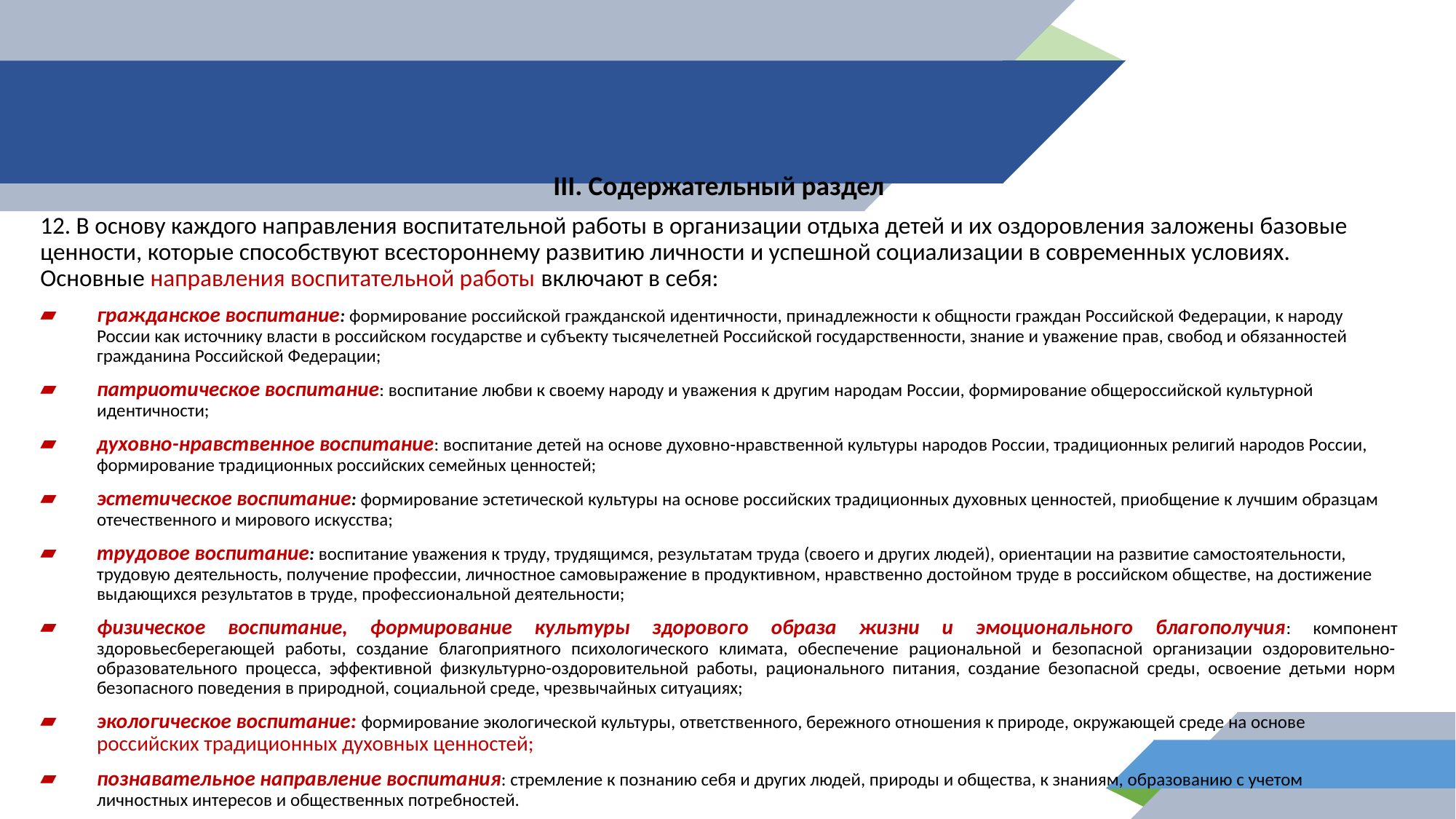

III. Содержательный раздел
12. В основу каждого направления воспитательной работы в организации отдыха детей и их оздоровления заложены базовые ценности, которые способствуют всестороннему развитию личности и успешной социализации в современных условиях.  Основные направления воспитательной работы включают в себя:
гражданское воспитание: формирование российской гражданской идентичности, принадлежности к общности граждан Российской Федерации, к народу России как источнику власти в российском государстве и субъекту тысячелетней Российской государственности, знание и уважение прав, свобод и обязанностей гражданина Российской Федерации;
патриотическое воспитание: воспитание любви к своему народу и уважения к другим народам России, формирование общероссийской культурной идентичности;
духовно-нравственное воспитание: воспитание детей на основе духовно-нравственной культуры народов России, традиционных религий народов России, формирование традиционных российских семейных ценностей;
эстетическое воспитание: формирование эстетической культуры на основе российских традиционных духовных ценностей, приобщение к лучшим образцам отечественного и мирового искусства;
трудовое воспитание: воспитание уважения к труду, трудящимся, результатам труда (своего и других людей), ориентации на развитие самостоятельности, трудовую деятельность, получение профессии, личностное самовыражение в продуктивном, нравственно достойном труде в российском обществе, на достижение выдающихся результатов в труде, профессиональной деятельности;
физическое воспитание, формирование культуры здорового образа жизни и эмоционального благополучия: компонент здоровьесберегающей работы, создание благоприятного психологического климата, обеспечение рациональной и безопасной организации оздоровительно-образовательного процесса, эффективной физкультурно-оздоровительной работы, рационального питания, создание безопасной среды, освоение детьми норм безопасного поведения в природной, социальной среде, чрезвычайных ситуациях;
экологическое воспитание: формирование экологической культуры, ответственного, бережного отношения к природе, окружающей среде на основе российских традиционных духовных ценностей;
познавательное направление воспитания: стремление к познанию себя и других людей, природы и общества, к знаниям, образованию с учетом личностных интересов и общественных потребностей.